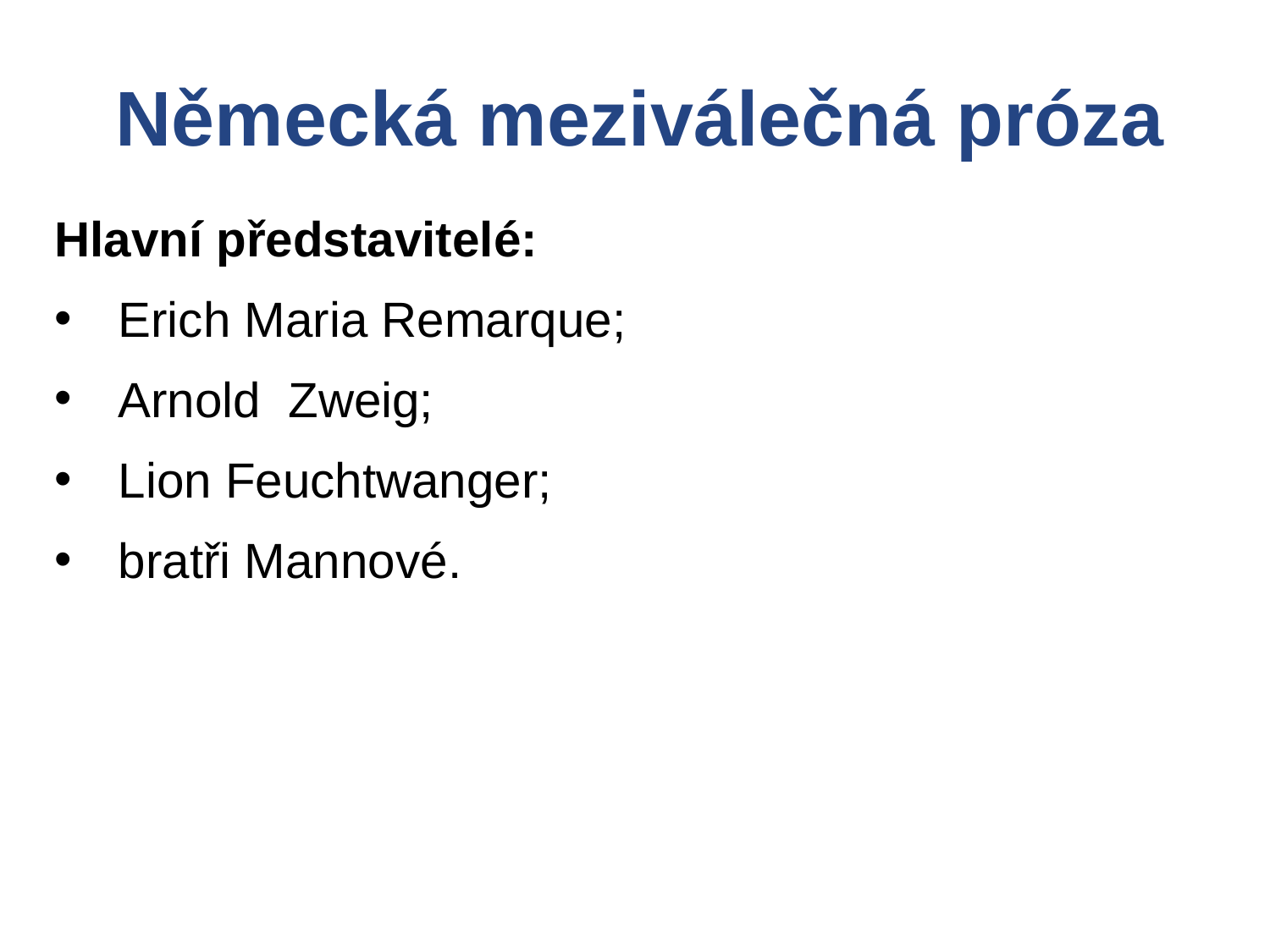

Německá meziválečná próza
Hlavní představitelé:
Erich Maria Remarque;
Arnold  Zweig;
Lion Feuchtwanger;
bratři Mannové.